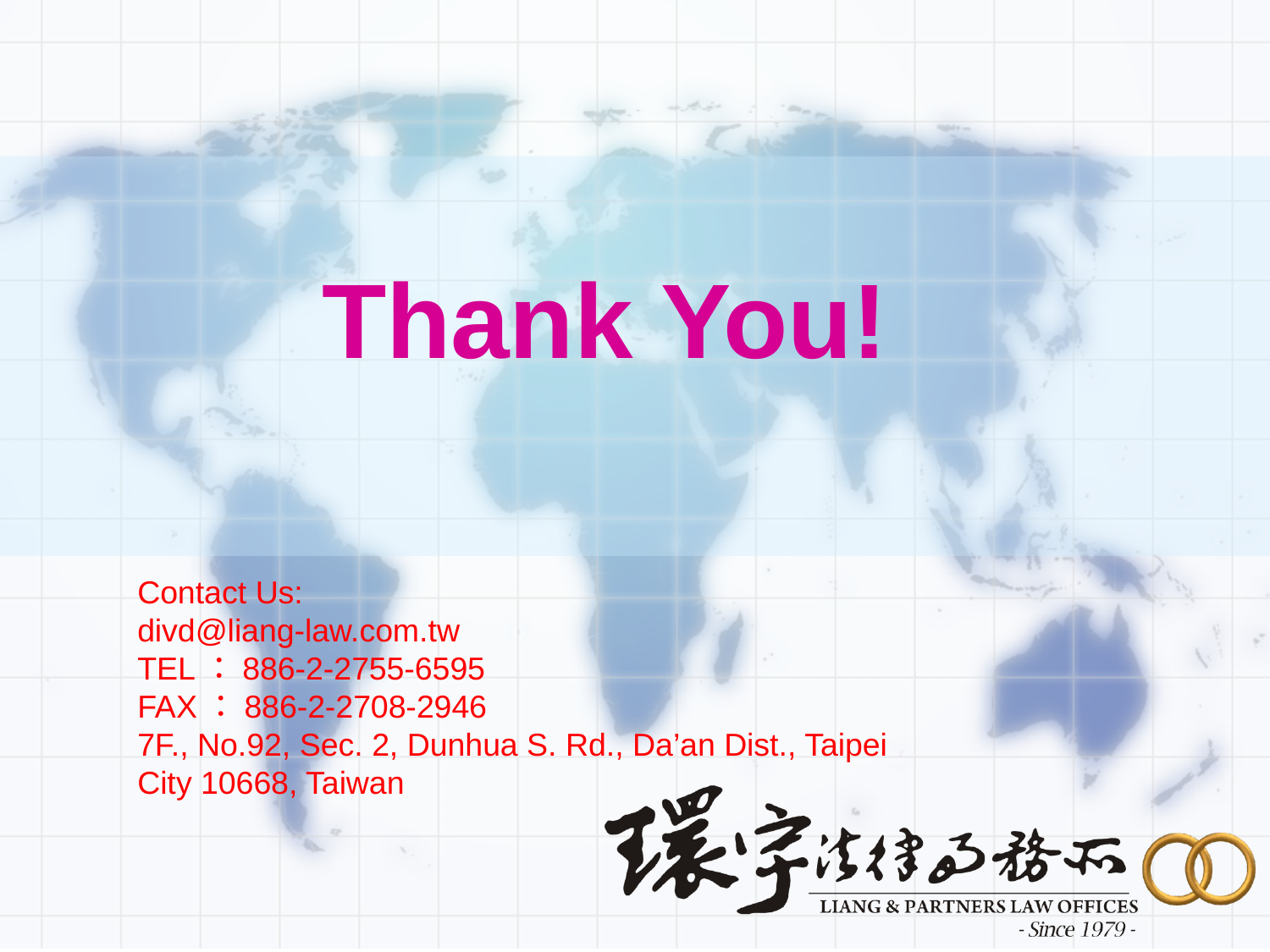

# Thank You!
Contact Us:
divd@liang-law.com.tw
TEL：886-2-2755-6595
FAX：886-2-2708-2946
7F., No.92, Sec. 2, Dunhua S. Rd., Da’an Dist., Taipei City 10668, Taiwan